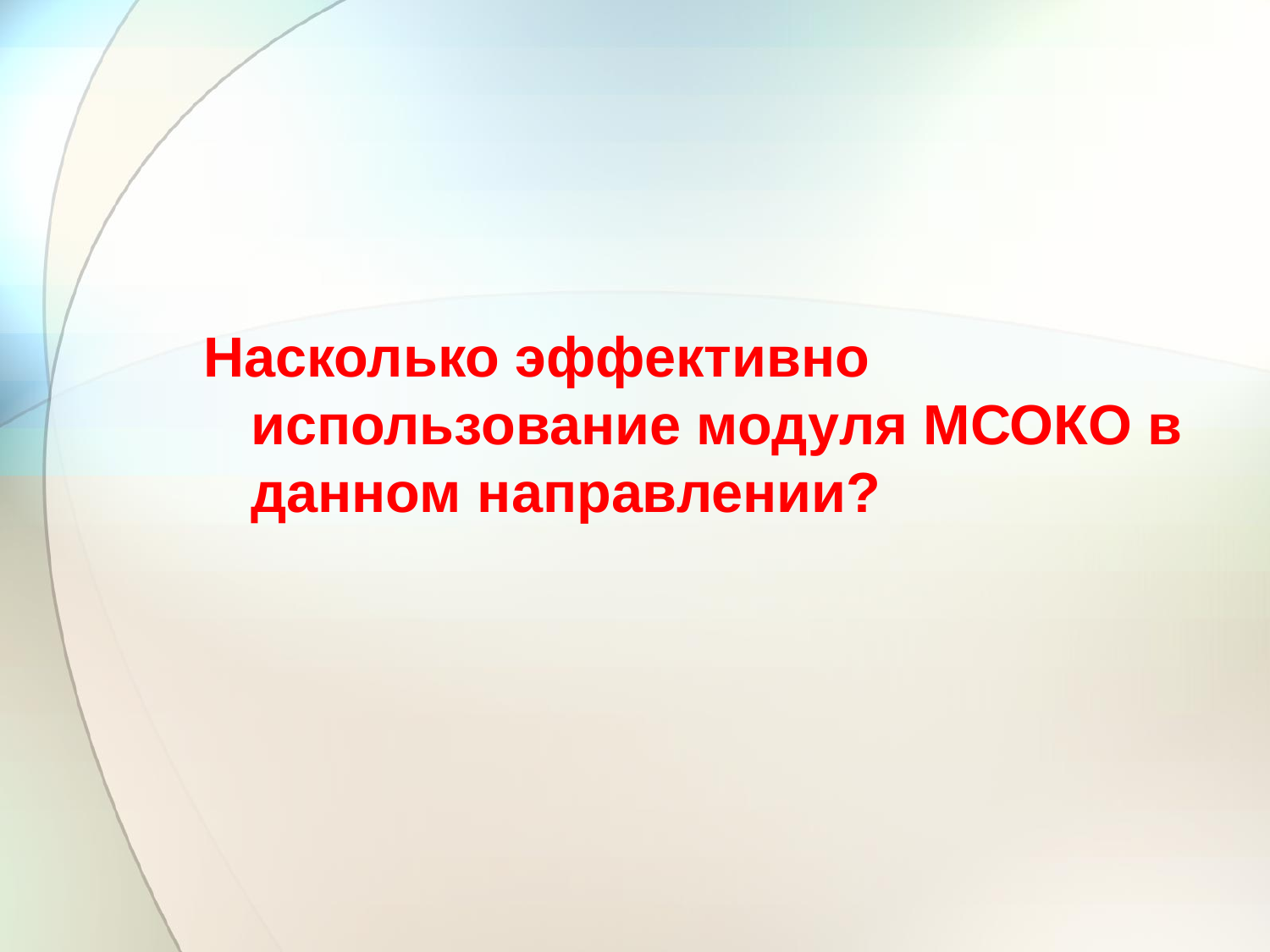

#

Насколько эффективно использование модуля МСОКО в данном направлении?